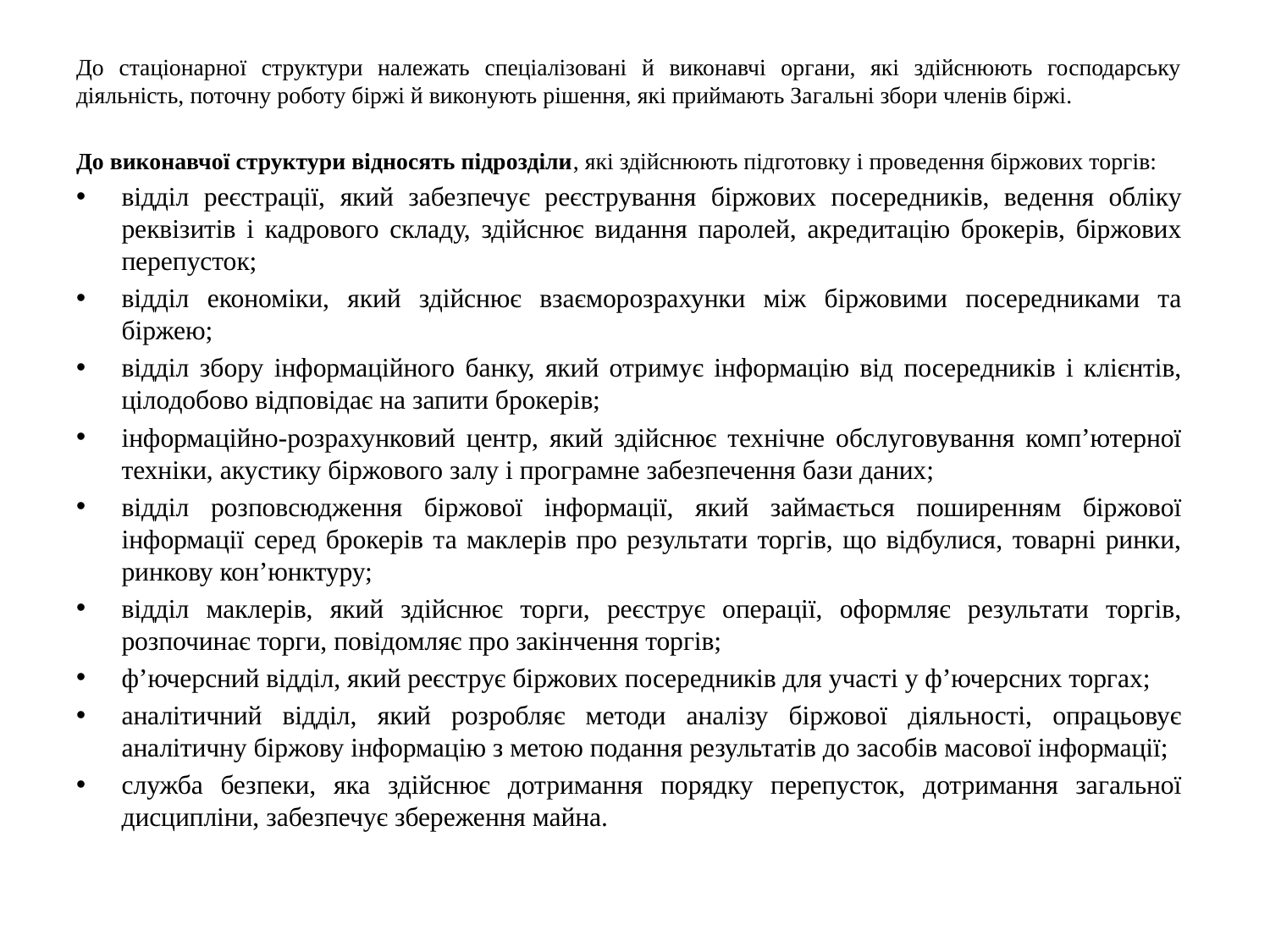

До стаціонарної структури належать спеціалізовані й виконавчі органи, які здійснюють господарську діяльність, поточну роботу біржі й виконують рішення, які приймають Загальні збори членів біржі.

До виконавчої структури відносять підрозділи, які здійснюють підготовку і проведення біржових торгів:
відділ реєстрації, який забезпечує реєстрування біржових посередників, ведення обліку реквізитів і кадрового складу, здійснює видання паролей, акредитацію брокерів, біржових перепусток;
відділ економіки, який здійснює взаєморозрахунки між біржовими посередниками та біржею;
відділ збору інформаційного банку, який отримує інформацію від посередників і клієнтів, цілодобово відповідає на запити брокерів;
інформаційно-розрахунковий центр, який здійснює технічне обслуговування комп’ютерної техніки, акустику біржового залу і програмне забезпечення бази даних;
відділ розповсюдження біржової інформації, який займається поширенням біржової інформації серед брокерів та маклерів про результати торгів, що відбулися, товарні ринки, ринкову кон’юнктуру;
відділ маклерів, який здійснює торги, реєструє операції, оформляє результати торгів, розпочинає торги, повідомляє про закінчення торгів;
ф’ючерсний відділ, який реєструє біржових посередників для участі у ф’ючерсних торгах;
аналітичний відділ, який розробляє методи аналізу біржової діяльності, опрацьовує аналітичну біржову інформацію з метою подання результатів до засобів масової інформації;
служба безпеки, яка здійснює дотримання порядку перепусток, дотримання загальної дисципліни, забезпечує збереження майна.